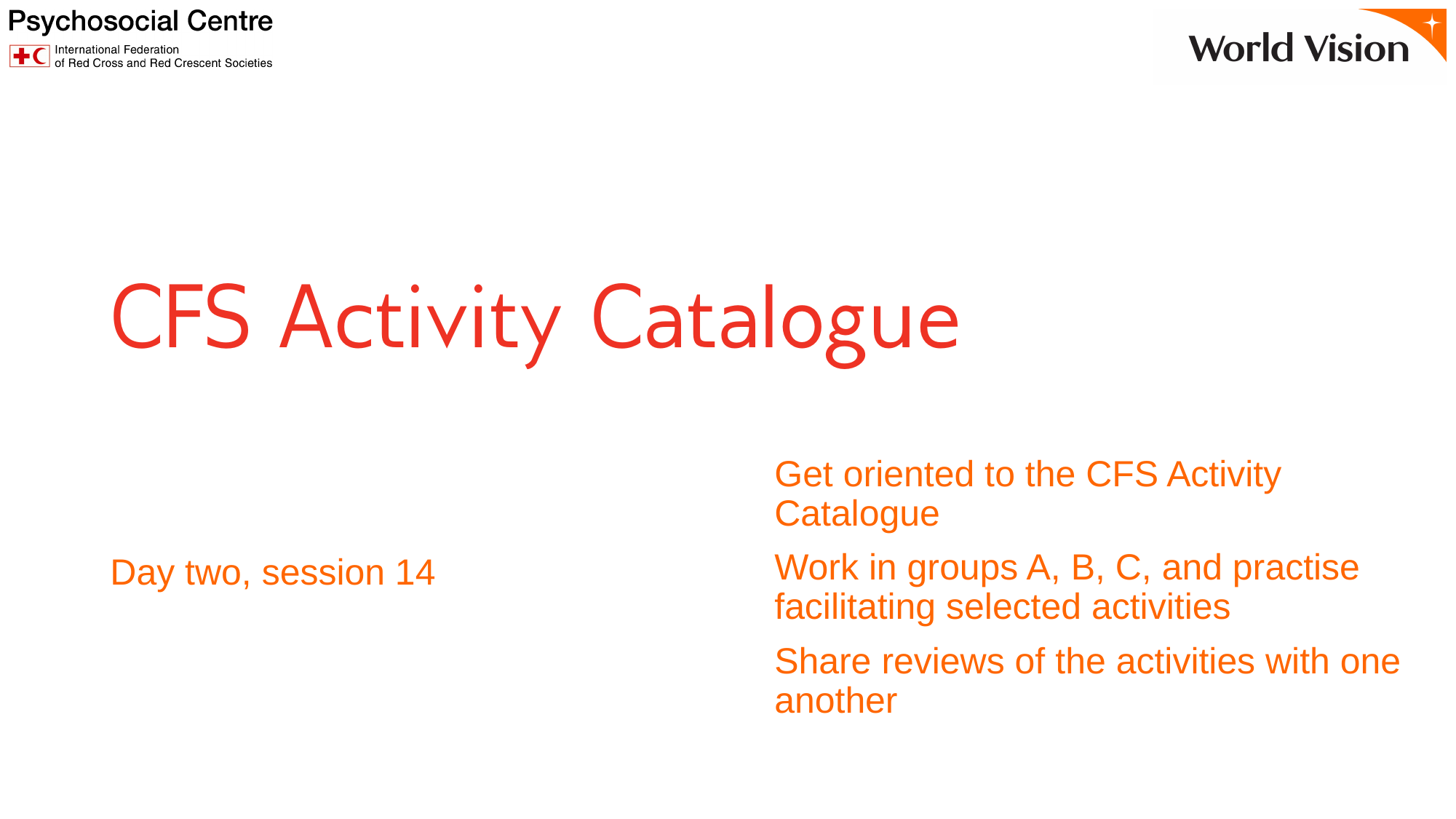

# CFS Activity Catalogue
Get oriented to the CFS Activity Catalogue
Work in groups A, B, C, and practise facilitating selected activities
Share reviews of the activities with one another

Day two, session 14